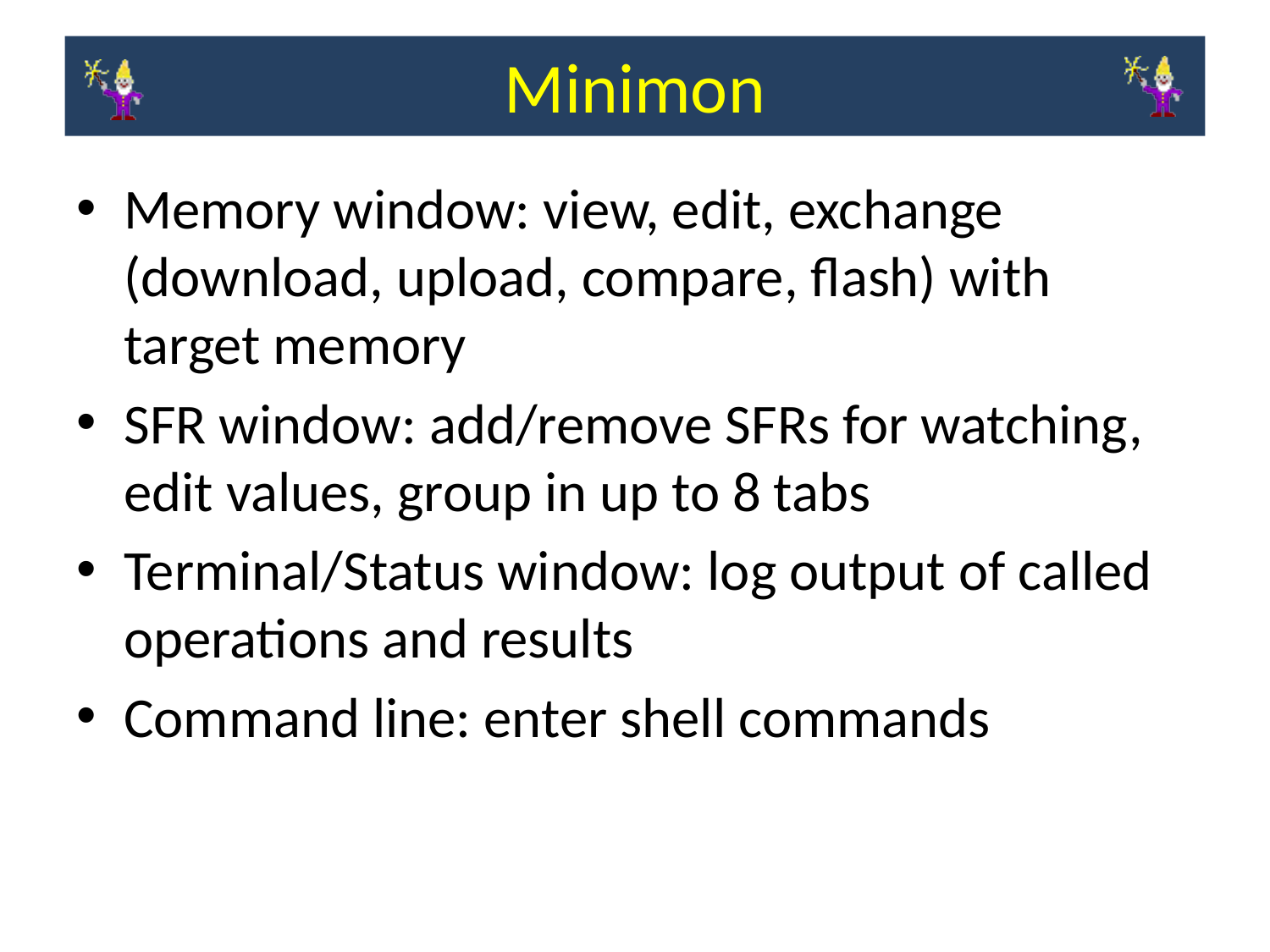

Minimon
Memory window: view, edit, exchange (download, upload, compare, flash) with target memory
SFR window: add/remove SFRs for watching, edit values, group in up to 8 tabs
Terminal/Status window: log output of called operations and results
Command line: enter shell commands